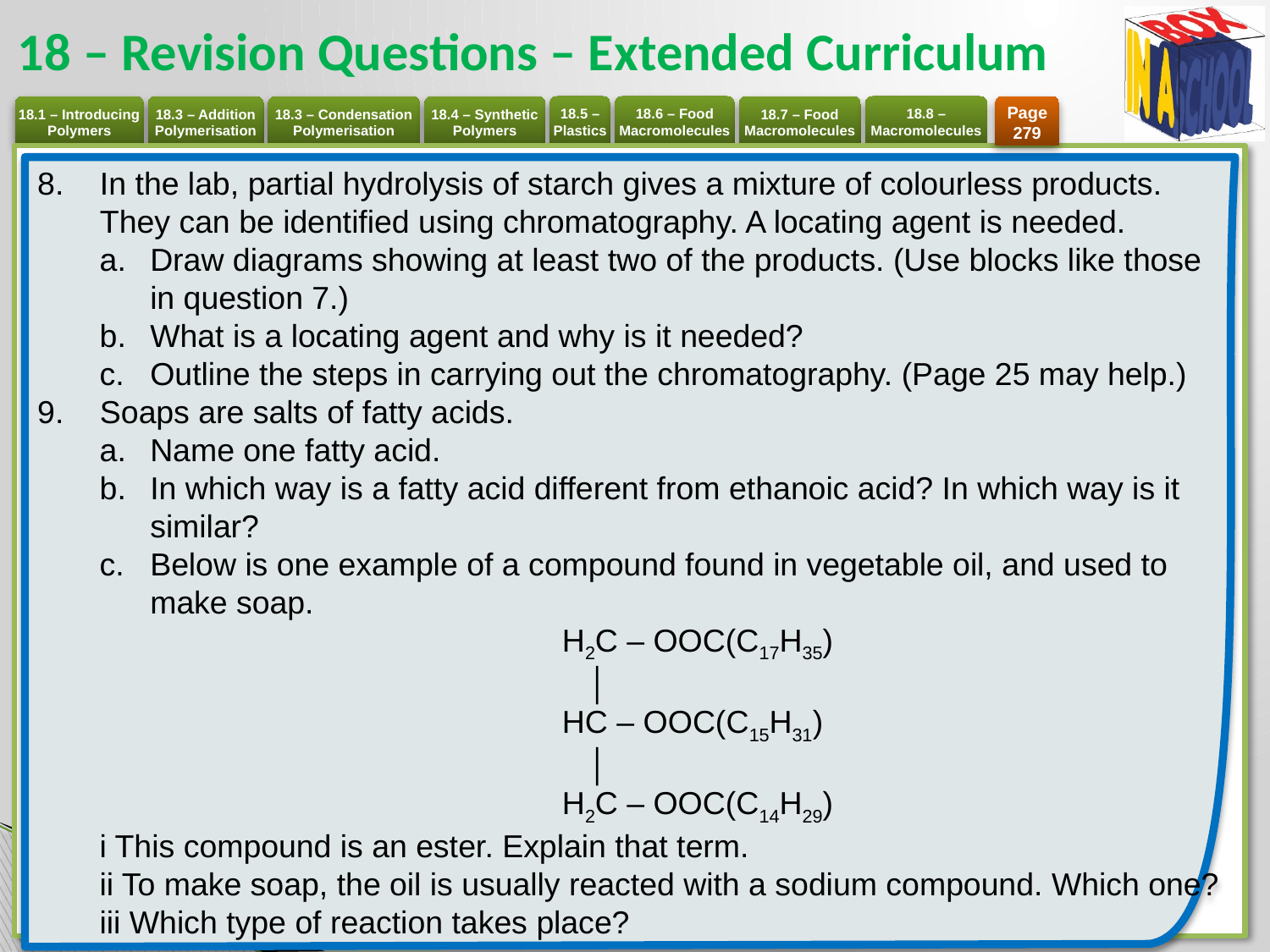

# 18 – Revision Questions – Extended Curriculum
Page 279
In the lab, partial hydrolysis of starch gives a mixture of colourless products. They can be identified using chromatography. A locating agent is needed.
Draw diagrams showing at least two of the products. (Use blocks like those in question 7.)
What is a locating agent and why is it needed?
Outline the steps in carrying out the chromatography. (Page 25 may help.)
Soaps are salts of fatty acids.
Name one fatty acid.
In which way is a fatty acid different from ethanoic acid? In which way is it similar?
Below is one example of a compound found in vegetable oil, and used to make soap.
			H2C – OOC(C17H35)
			   │
			HC – OOC(C15H31)
			   │
			H2C – OOC(C14H29)
i This compound is an ester. Explain that term.
ii To make soap, the oil is usually reacted with a sodium compound. Which one?
iii Which type of reaction takes place?